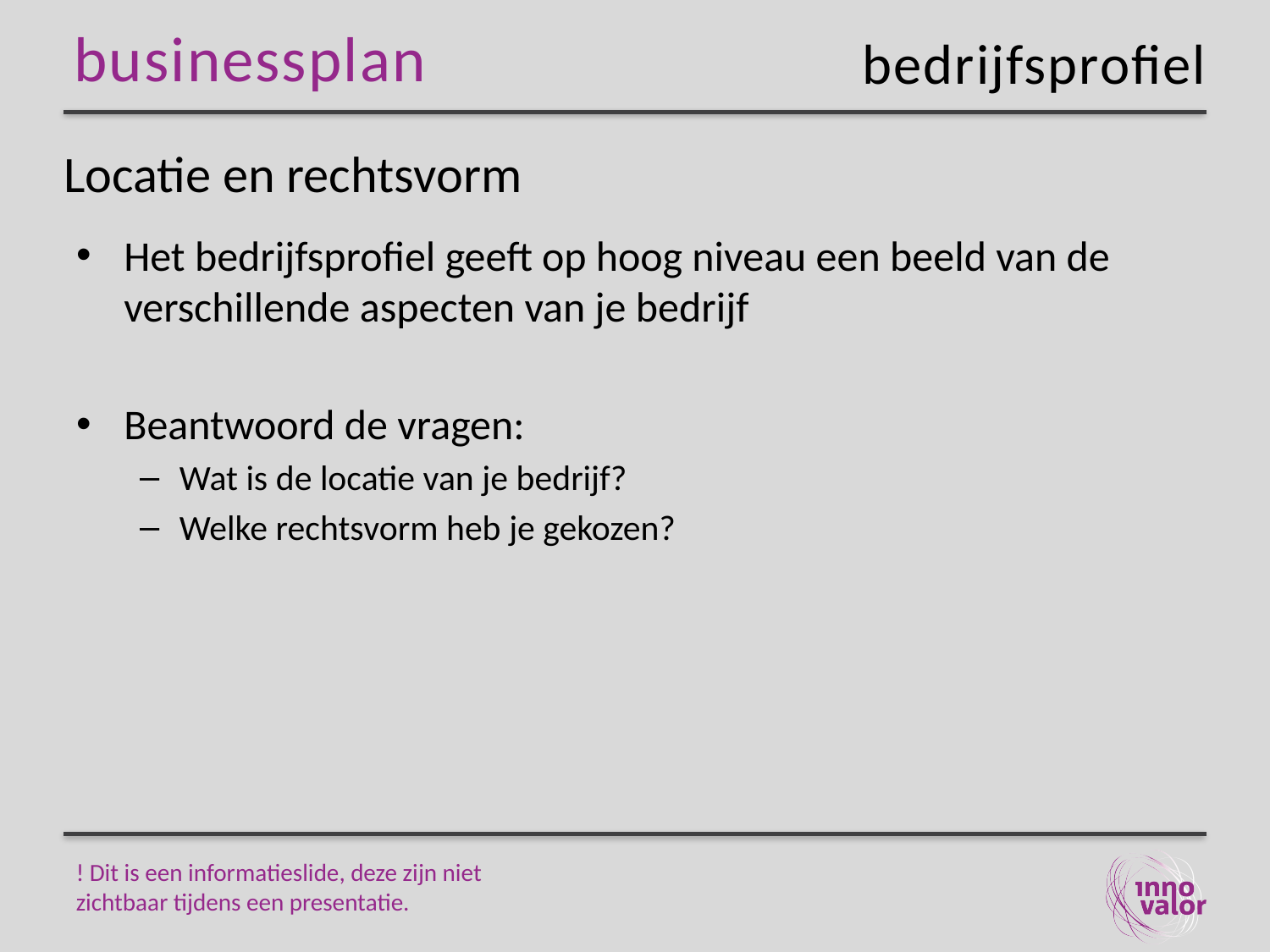

bedrijfsprofiel
# Locatie en rechtsvorm
Het bedrijfsprofiel geeft op hoog niveau een beeld van de verschillende aspecten van je bedrijf

Beantwoord de vragen:
Wat is de locatie van je bedrijf?
Welke rechtsvorm heb je gekozen?
! Dit is een informatieslide, deze zijn niet zichtbaar tijdens een presentatie.